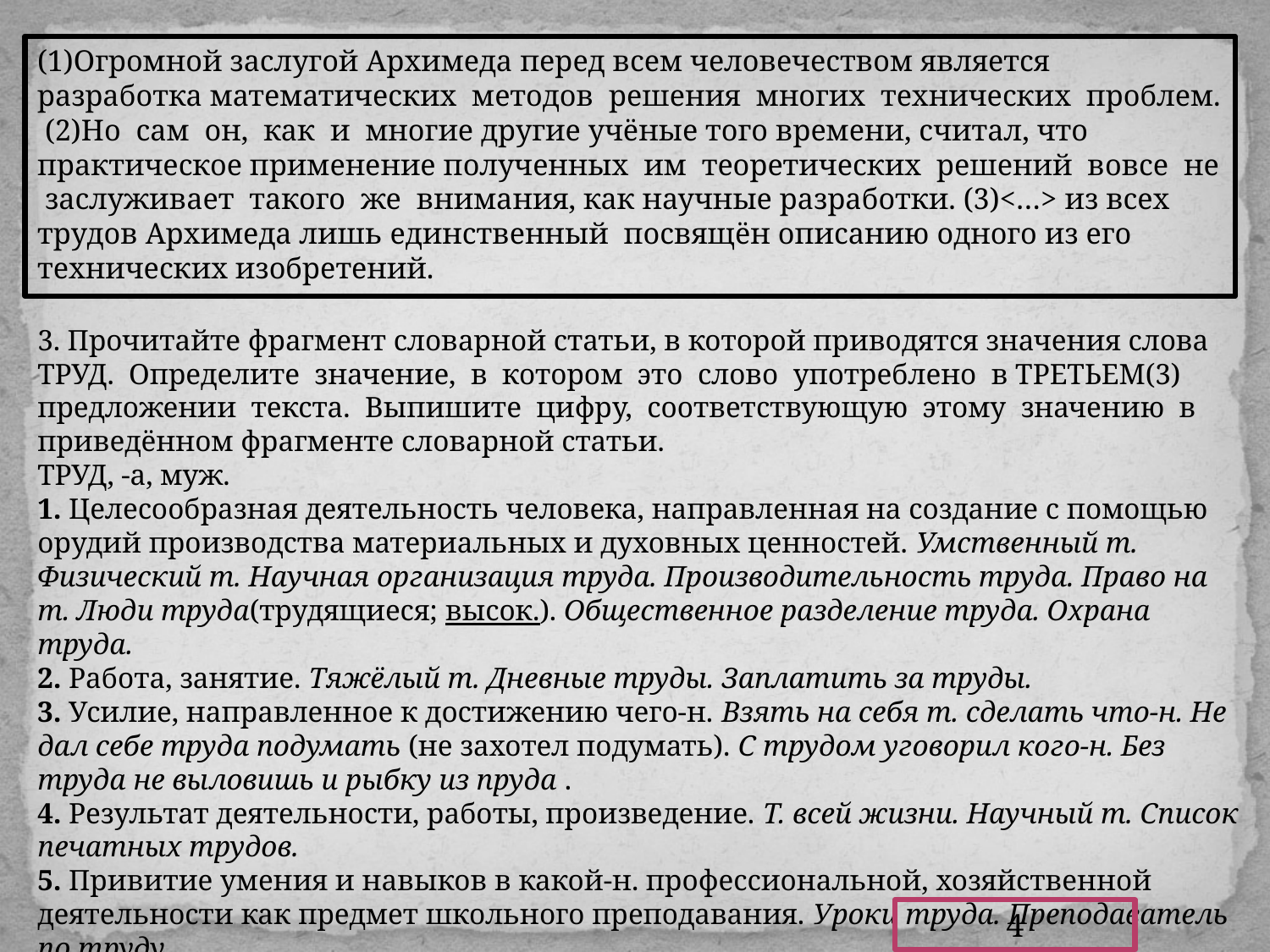

(1)Огромной заслугой Архимеда перед всем человечеством является разработка математических  методов  решения  многих  технических  проблем.  (2)Но  сам  он,  как  и  многие другие учёные того времени, считал, что практическое применение полученных  им  теоретических  решений  вовсе  не  заслуживает  такого  же  внимания, как научные разработки. (3)<…> из всех трудов Архимеда лишь единственный  посвящён описанию одного из его технических изобретений.
3. Прочитайте фрагмент словарной статьи, в которой приводятся значения слова
ТРУД.  Определите  значение,  в  котором  это  слово  употреблено  в ТРЕТЬЕМ(3) предложении  текста.  Выпишите  цифру,  соответствующую  этому  значению  в приведённом фрагменте словарной статьи.
ТРУД, -а, муж.
1. Целесообразная деятельность человека, направленная на создание с помощью орудий производства материальных и духовных ценностей. Умственный т. Физический т. Научная организация труда. Производительность труда. Право на т. Люди труда(трудящиеся; высок.). Общественное разделение труда. Охрана труда.
2. Работа, занятие. Тяжёлый т. Дневные труды. Заплатить за труды.
3. Усилие, направленное к достижению чего-н. Взять на себя т. сделать что-н. Не дал себе труда подумать (не захотел подумать). С трудом уговорил кого-н. Без труда не выловишь и рыбку из пруда .
4. Результат деятельности, работы, произведение. Т. всей жизни. Научный т. Список печатных трудов.
5. Привитие умения и навыков в какой-н. профессиональной, хозяйственной деятельности как предмет школьного преподавания. Уроки труда. Преподаватель по труду.

4